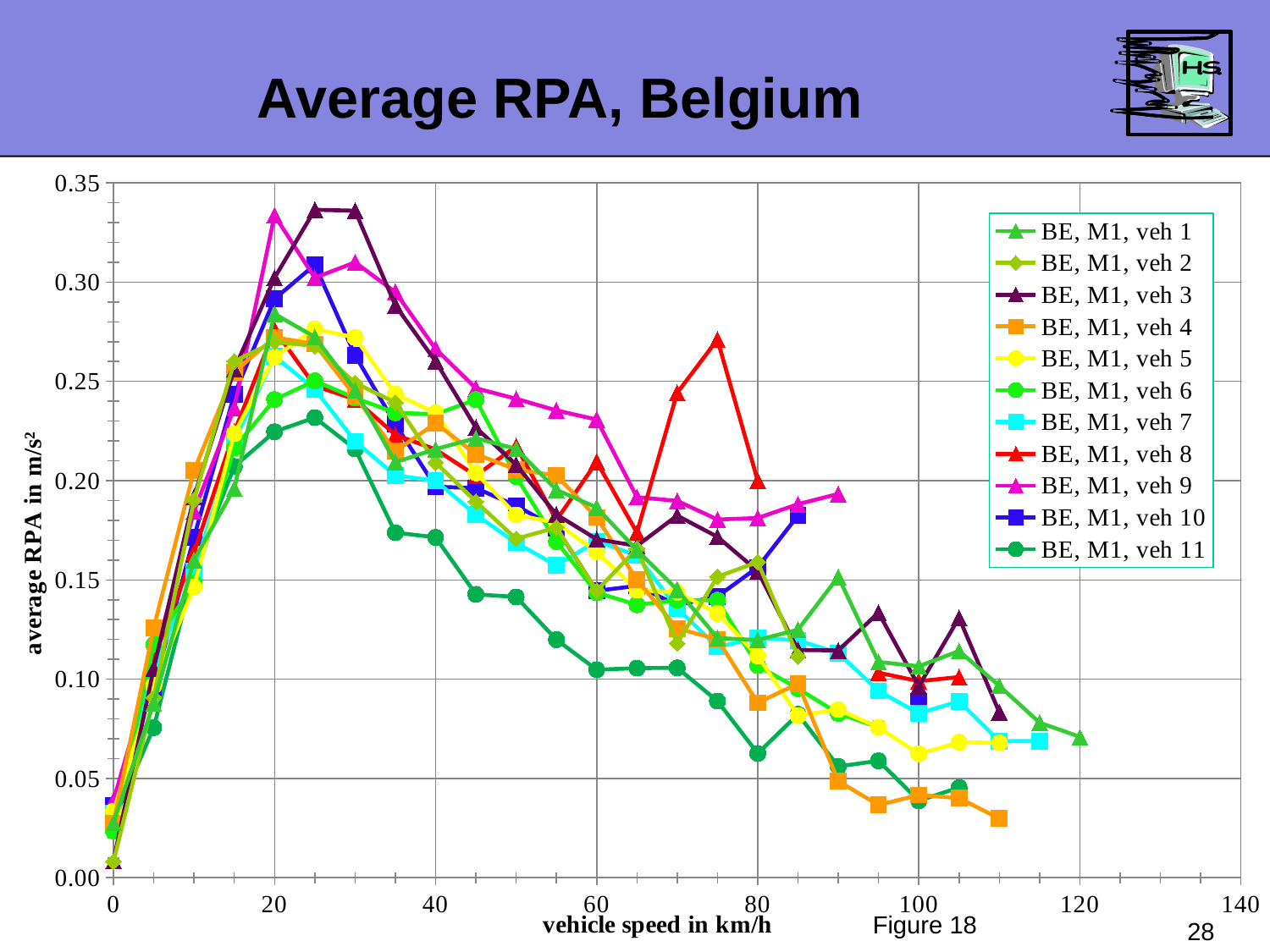

Average RPA, Belgium

### Chart

| Category | BE, M1, veh 1 | BE, M1, veh 2 | BE, M1, veh 3 | BE, M1, veh 4 | BE, M1, veh 5 | BE, M1, veh 6 | BE, M1, veh 7 | BE, M1, veh 8 | BE, M1, veh 9 | BE, M1, veh 10 | BE, M1, veh 11 |
|---|---|---|---|---|---|---|---|---|---|---|---|

Figure 18
28